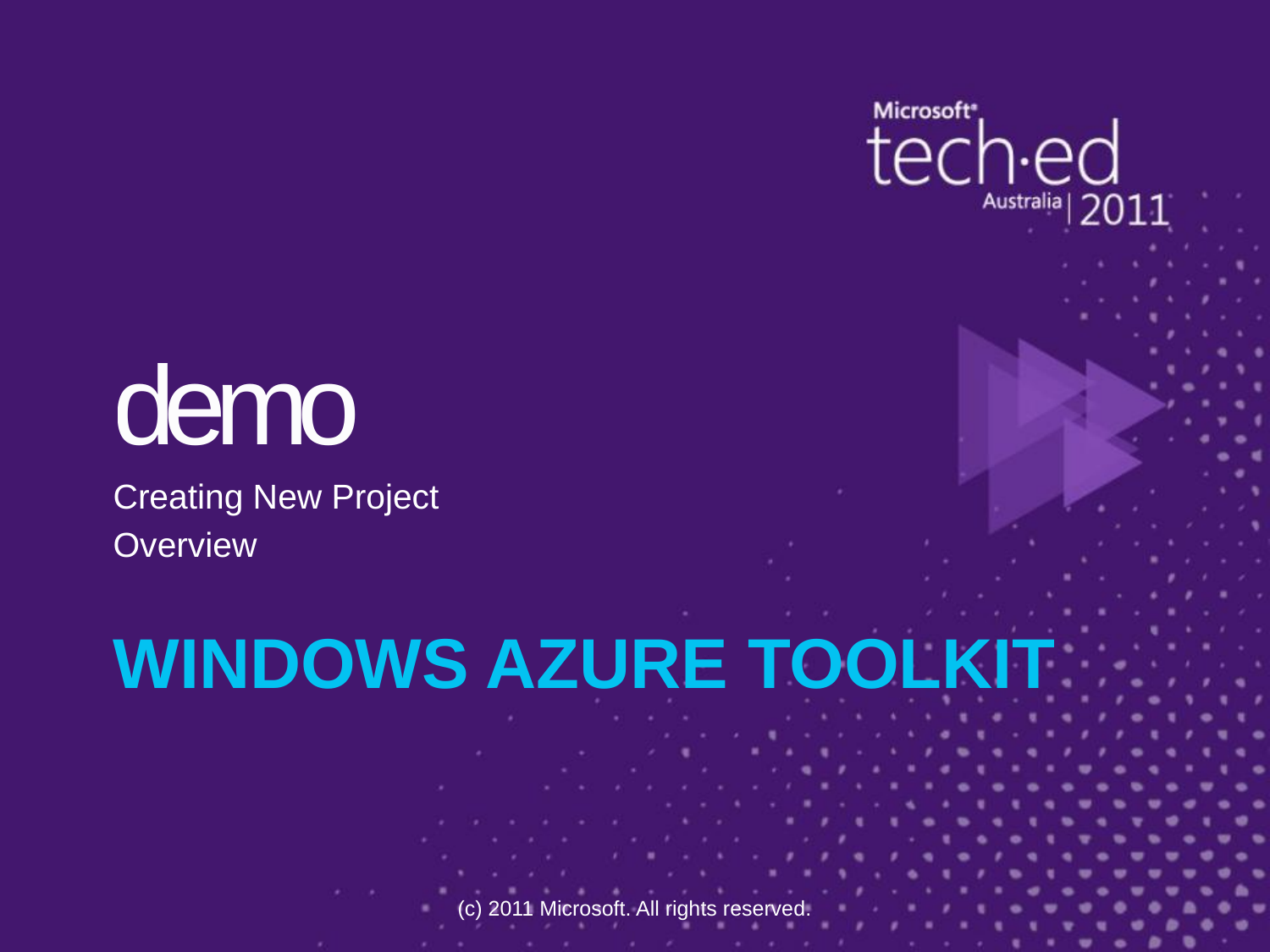

demo
Creating New Project
Overview
# Windows Azure Toolkit

(c) 2011 Microsoft. All rights reserved.